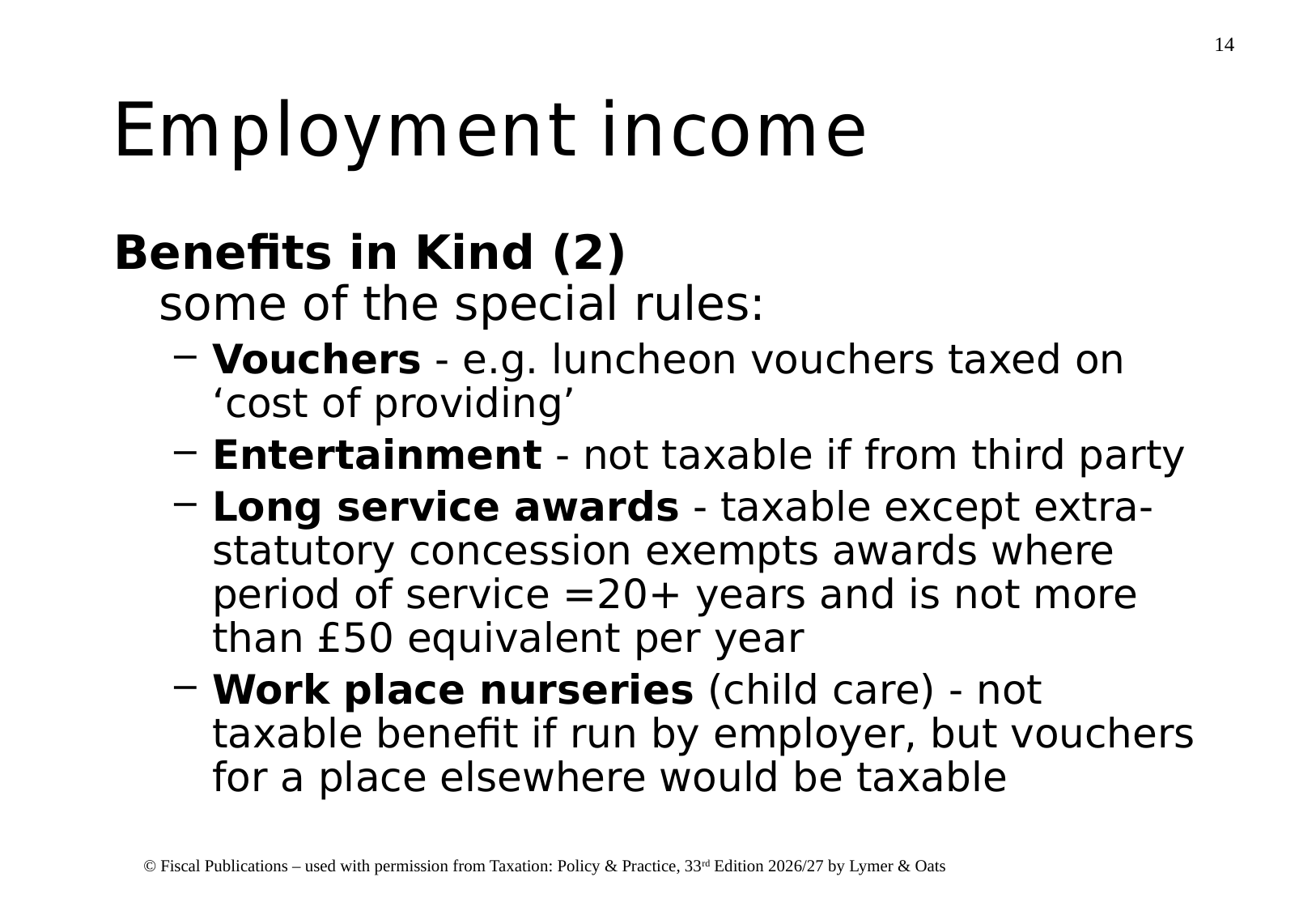

# Employment income
Benefits in Kind (2)
some of the special rules:
Vouchers - e.g. luncheon vouchers taxed on ‘cost of providing’
Entertainment - not taxable if from third party
Long service awards - taxable except extra-statutory concession exempts awards where period of service =20+ years and is not more than £50 equivalent per year
Work place nurseries (child care) - not taxable benefit if run by employer, but vouchers for a place elsewhere would be taxable